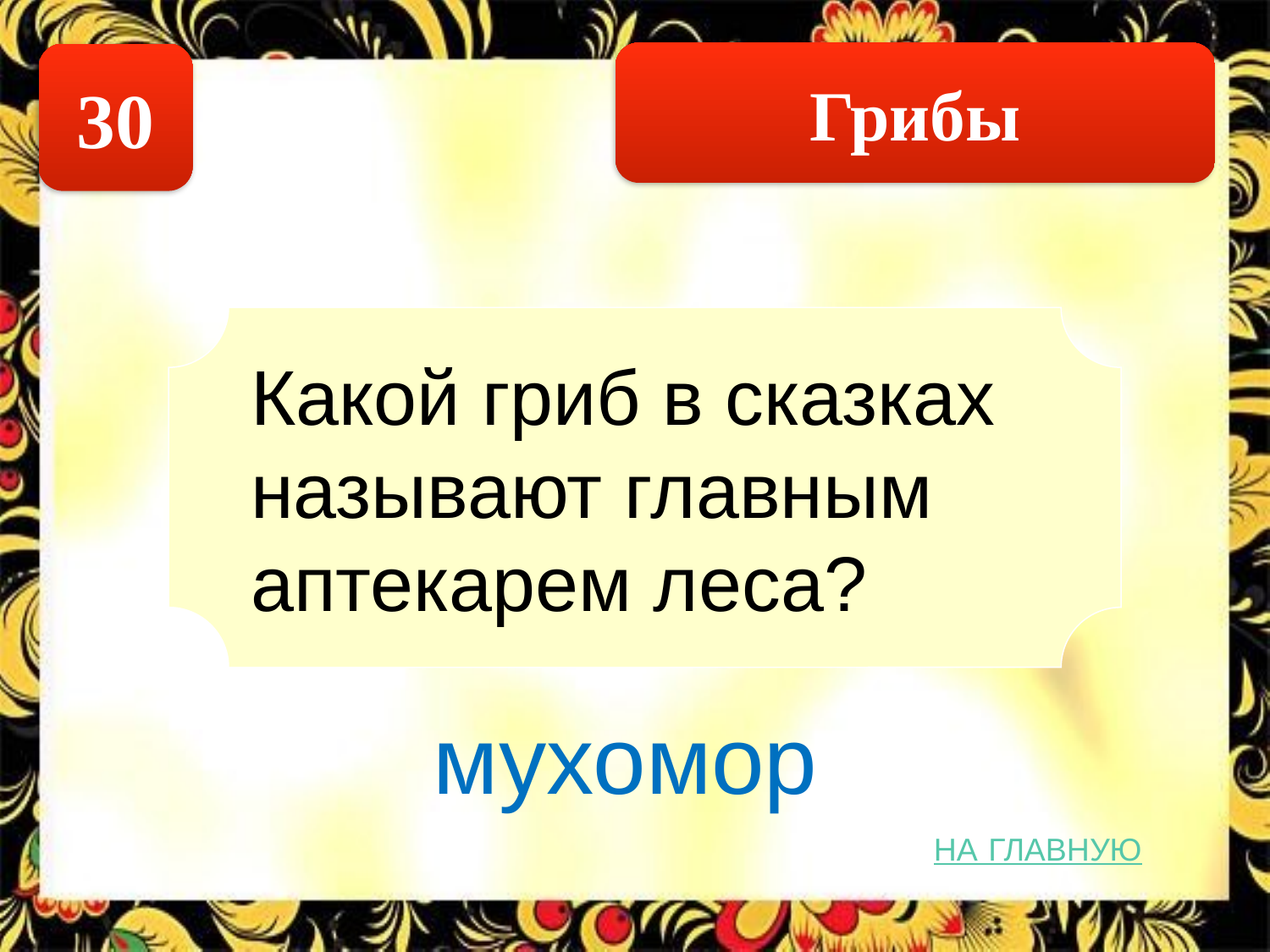

Грибы
30

Какой гриб в сказках называют главным аптекарем леса?
мухомор
НА ГЛАВНУЮ